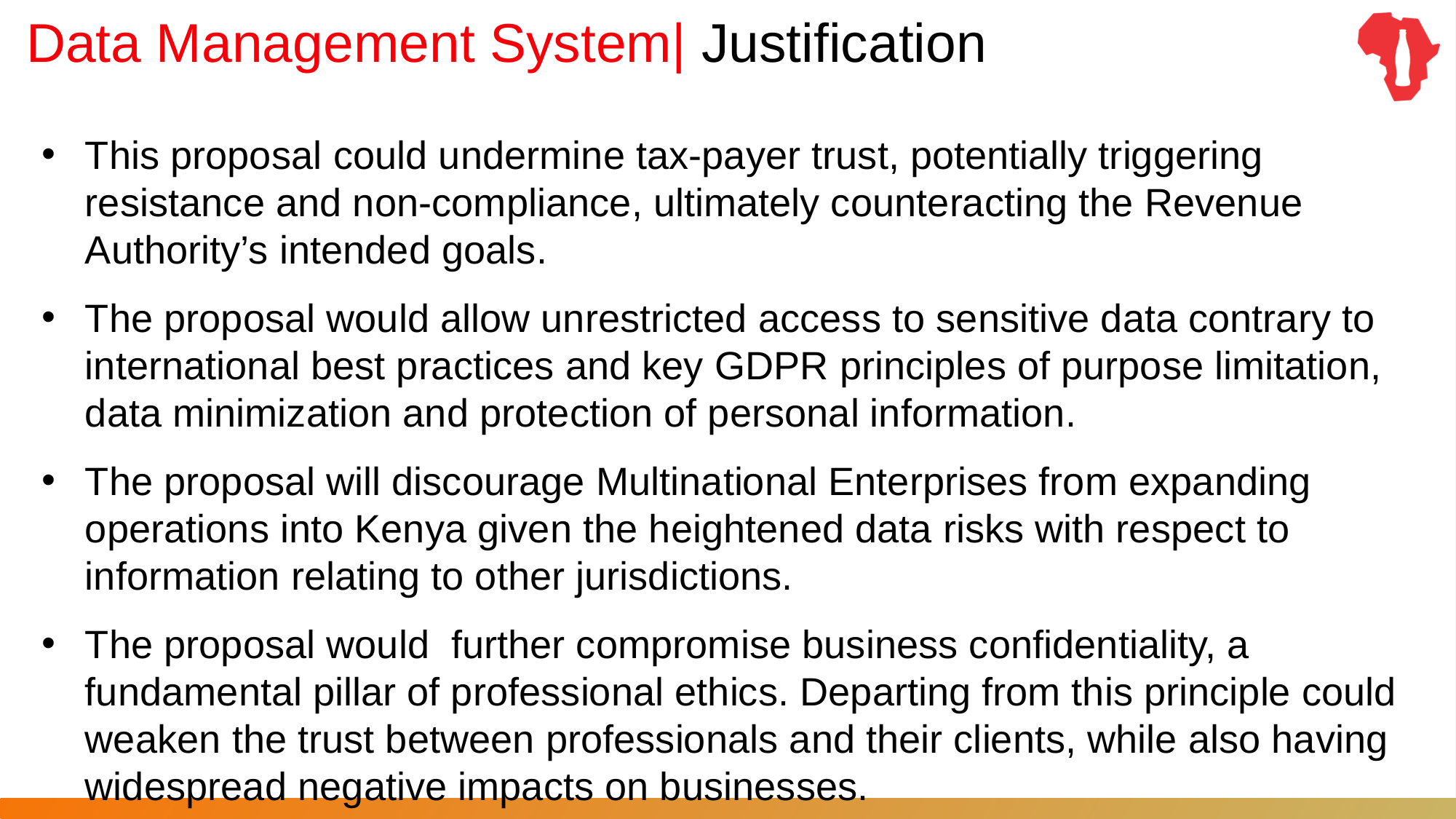

# Data Management System| Justification

This proposal could undermine tax-payer trust, potentially triggering resistance and non-compliance, ultimately counteracting the Revenue Authority’s intended goals.
The proposal would allow unrestricted access to sensitive data contrary to international best practices and key GDPR principles of purpose limitation, data minimization and protection of personal information.
The proposal will discourage Multinational Enterprises from expanding operations into Kenya given the heightened data risks with respect to information relating to other jurisdictions.
The proposal would  further compromise business confidentiality, a fundamental pillar of professional ethics. Departing from this principle could weaken the trust between professionals and their clients, while also having widespread negative impacts on businesses.